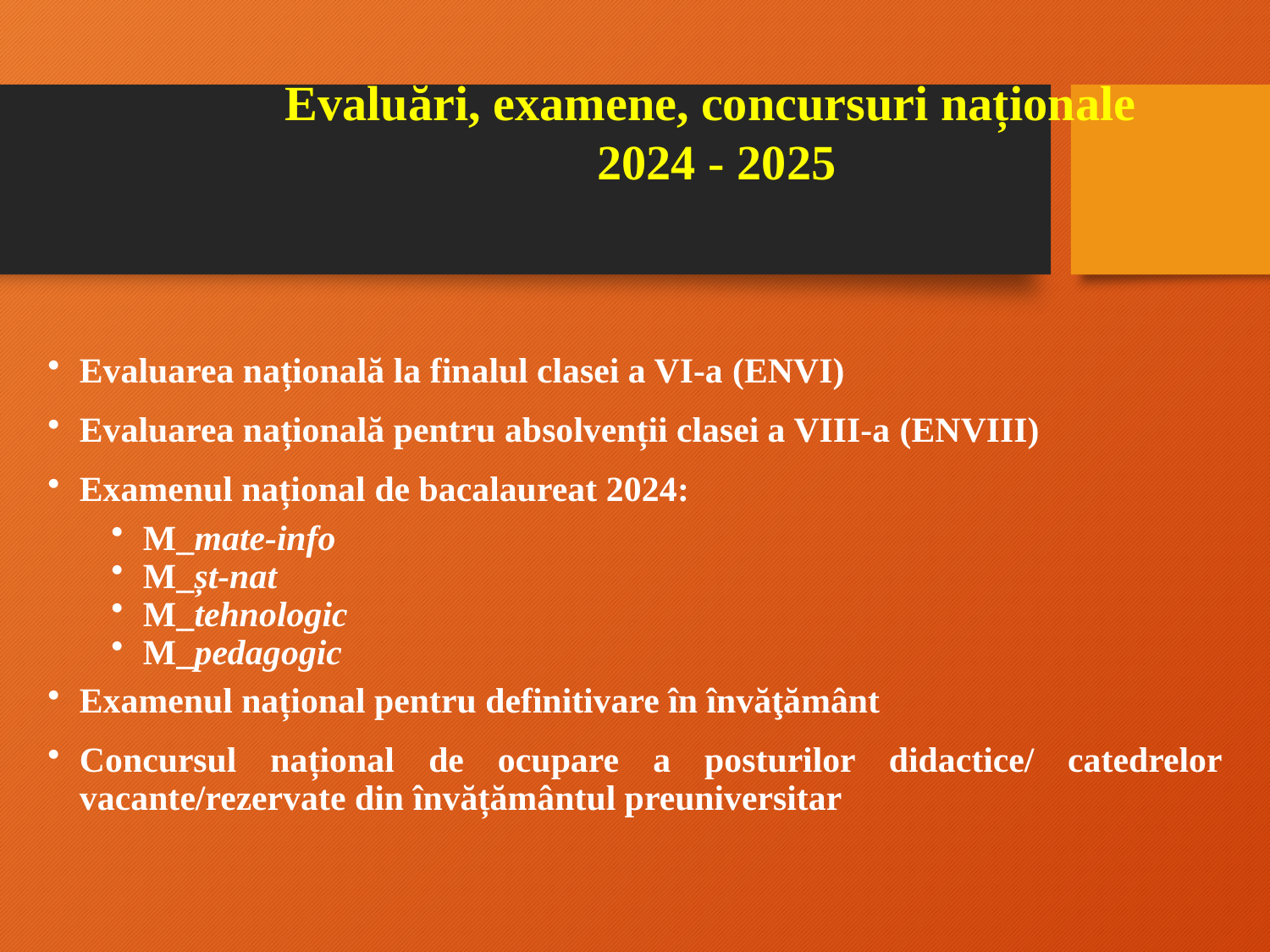

Evaluări, examene, concursuri naționale
2024 - 2025
Evaluarea națională la finalul clasei a VI-a (ENVI)
Evaluarea națională pentru absolvenții clasei a VIII-a (ENVIII)
Examenul național de bacalaureat 2024:
M_mate-info
M_șt-nat
M_tehnologic
M_pedagogic
Examenul național pentru definitivare în învăţământ
Concursul național de ocupare a posturilor didactice/ catedrelor vacante/rezervate din învățământul preuniversitar